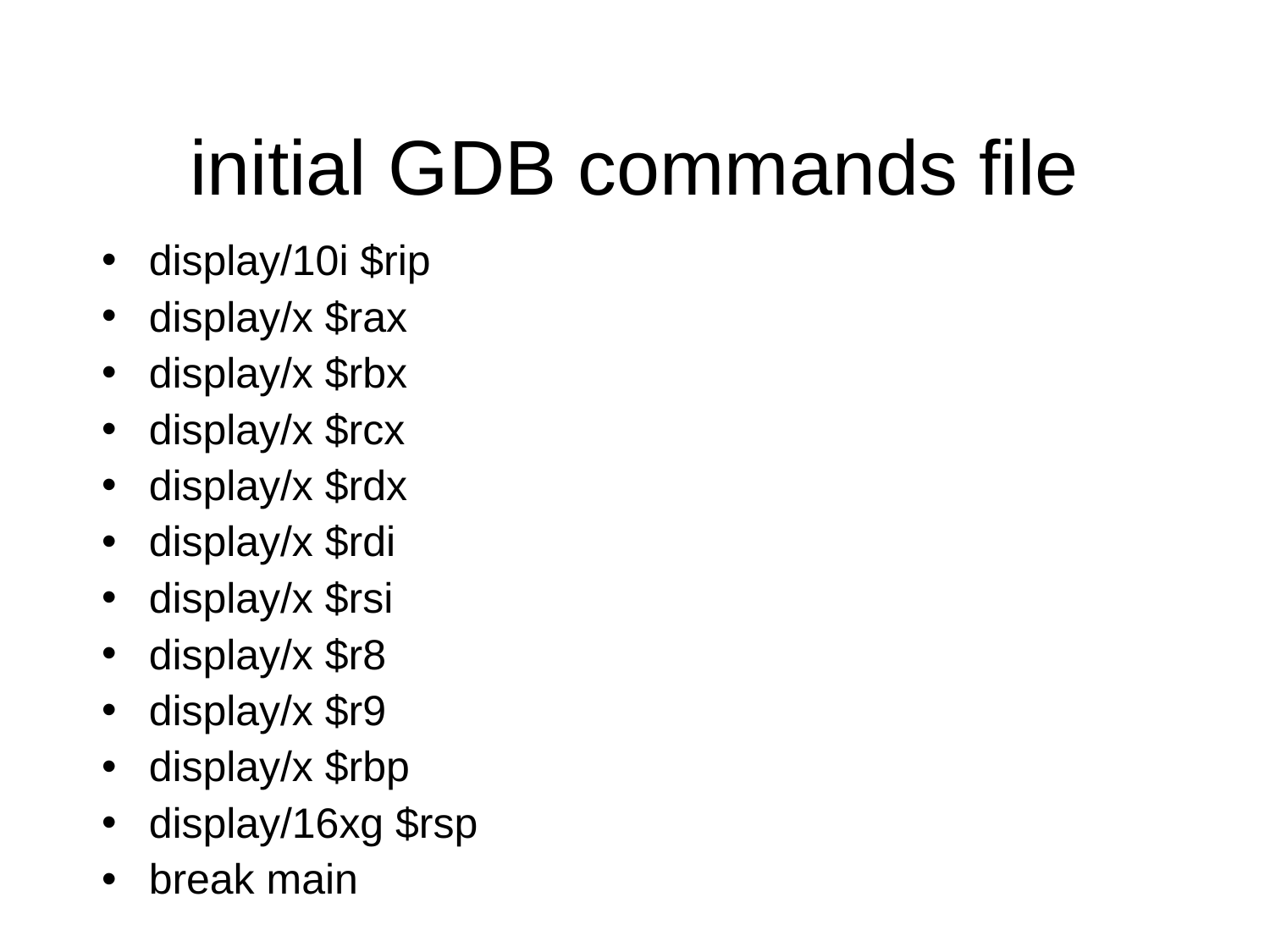

initial GDB commands file
display/10i $rip
display/x $rax
display/x $rbx
display/x $rcx
display/x $rdx
display/x $rdi
display/x $rsi
display/x $r8
display/x $r9
display/x $rbp
display/16xg $rsp
break main